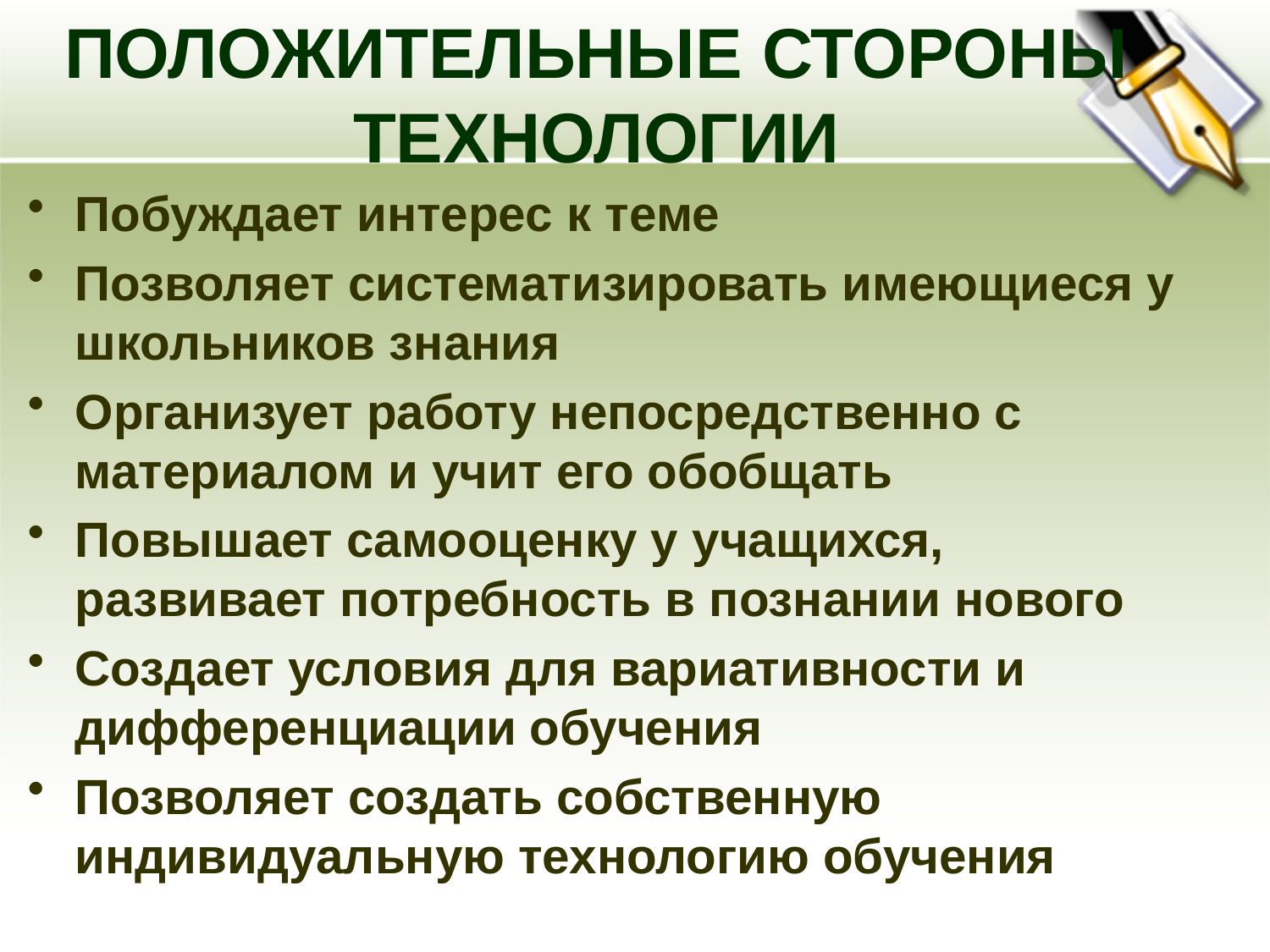

# ПОЛОЖИТЕЛЬНЫЕ СТОРОНЫ ТЕХНОЛОГИИ
Побуждает интерес к теме
Позволяет систематизировать имеющиеся у школьников знания
Организует работу непосредственно с материалом и учит его обобщать
Повышает самооценку у учащихся, развивает потребность в познании нового
Создает условия для вариативности и дифференциации обучения
Позволяет создать собственную индивидуальную технологию обучения